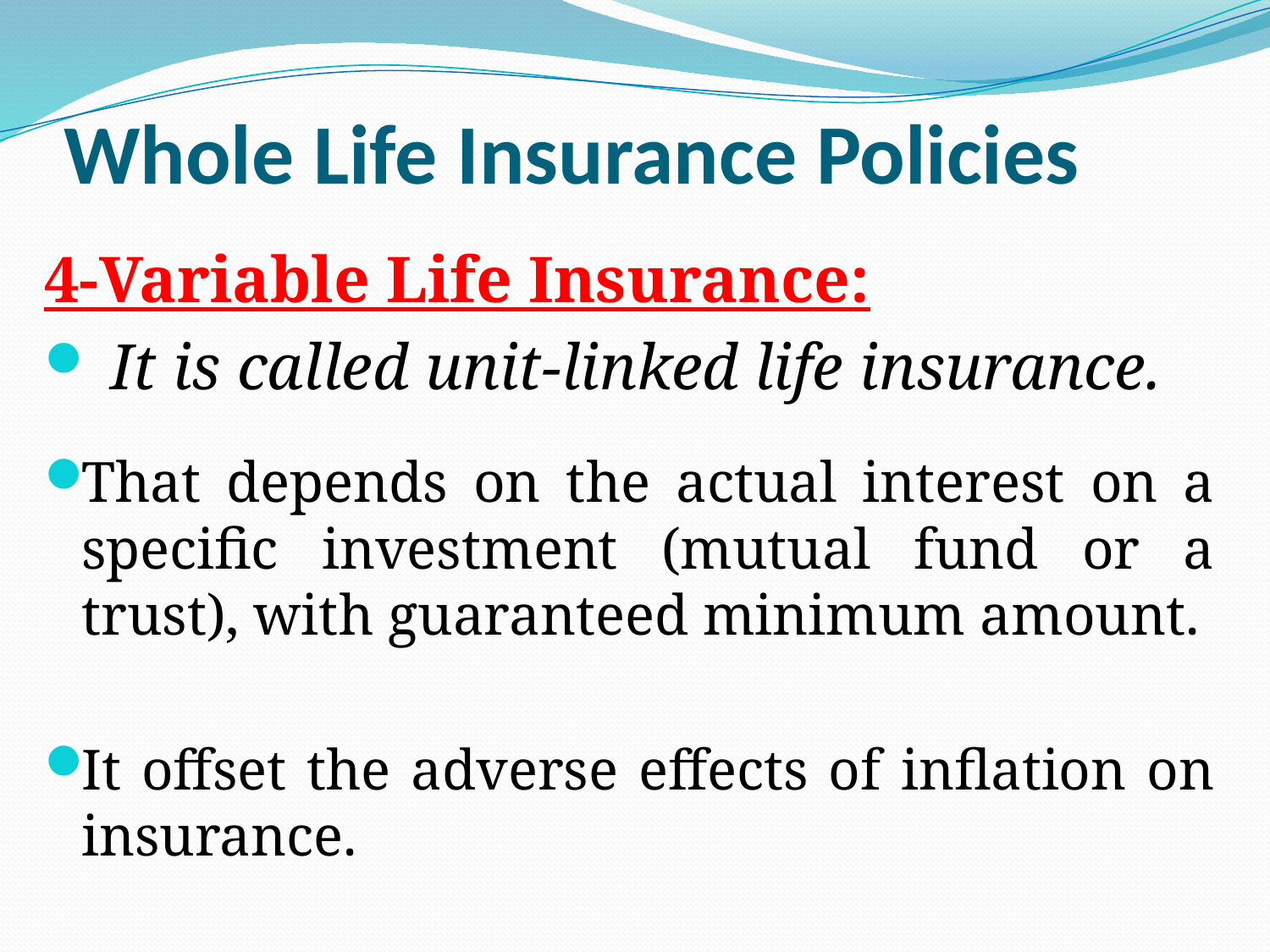

# Whole Life Insurance Policies
4-Variable Life Insurance:
  It is called unit-linked life insurance.

That depends on the actual interest on a specific investment (mutual fund or a trust), with guaranteed minimum amount.

It offset the adverse effects of inflation on insurance.